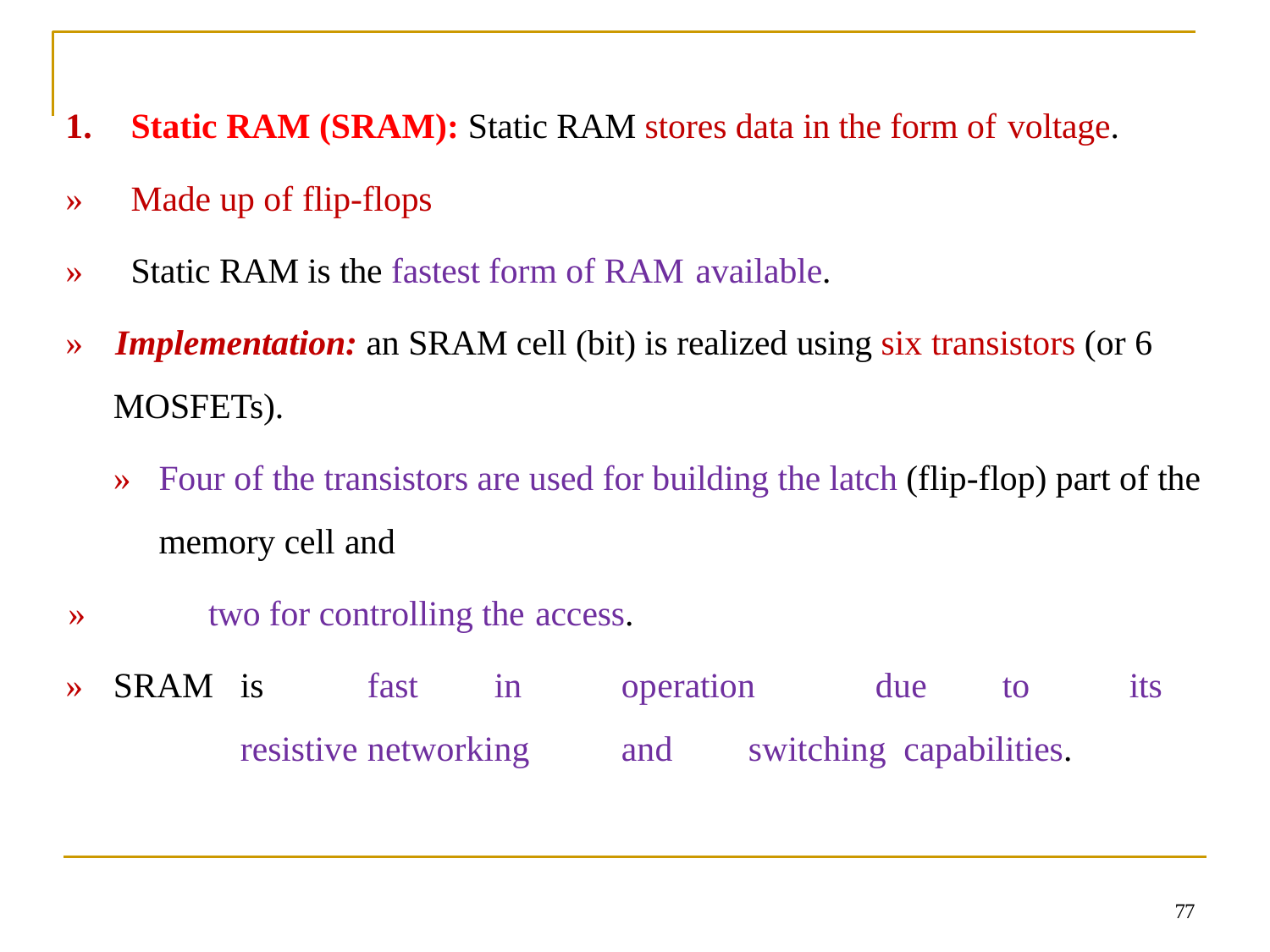

1.	Static RAM (SRAM): Static RAM stores data in the form of voltage.
»	Made up of flip-flops
»	Static RAM is the fastest form of RAM available.
»	Implementation: an SRAM cell (bit) is realized using six transistors (or 6
MOSFETs).
»	Four of the transistors are used for building the latch (flip-flop) part of the  memory cell and
»	two for controlling the access.
»	SRAM	is	fast	in	operation	due	to	its	resistive	networking	and	switching  capabilities.
77